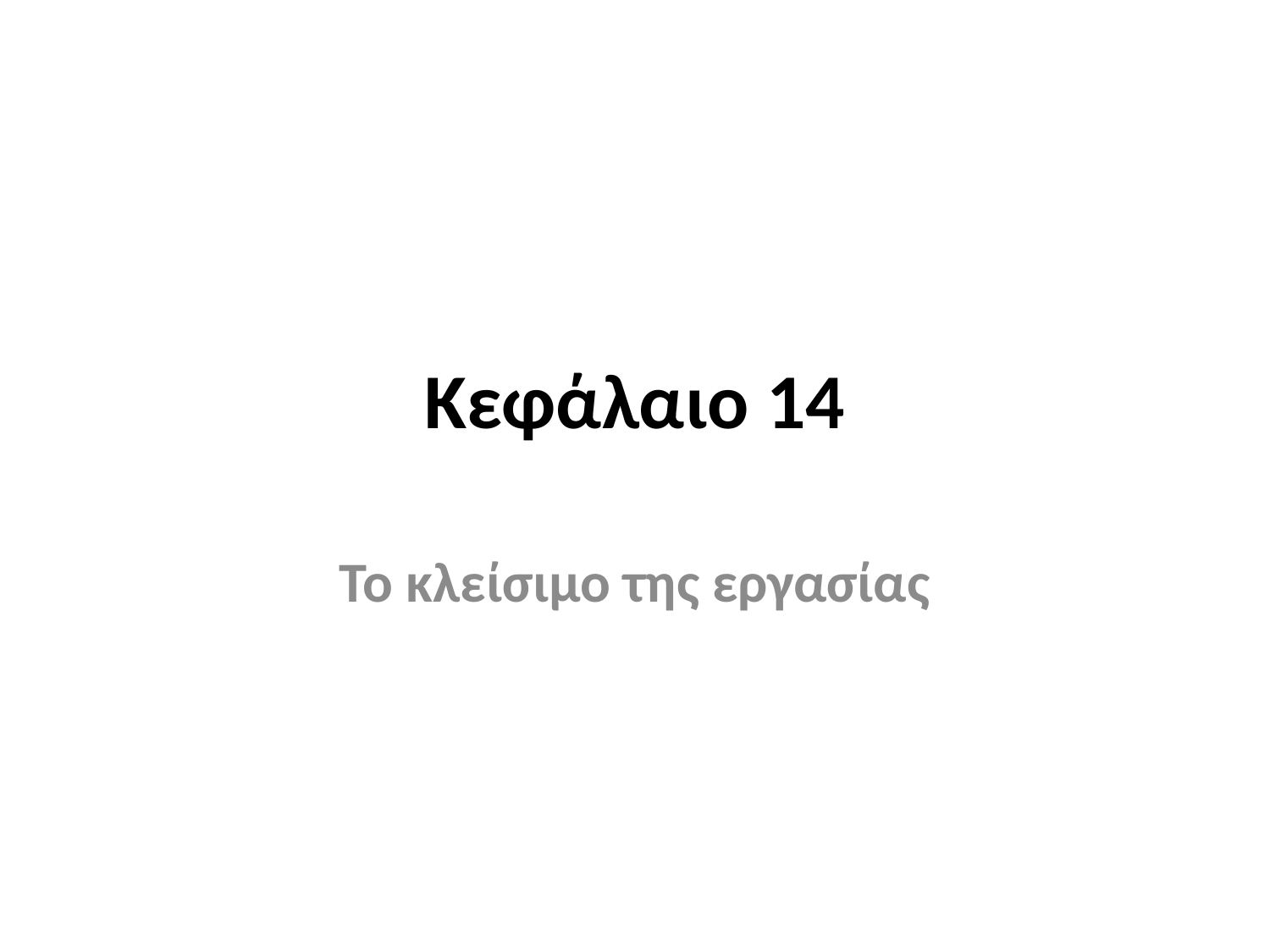

# Κεφάλαιο 14
Το κλείσιμο της εργασίας